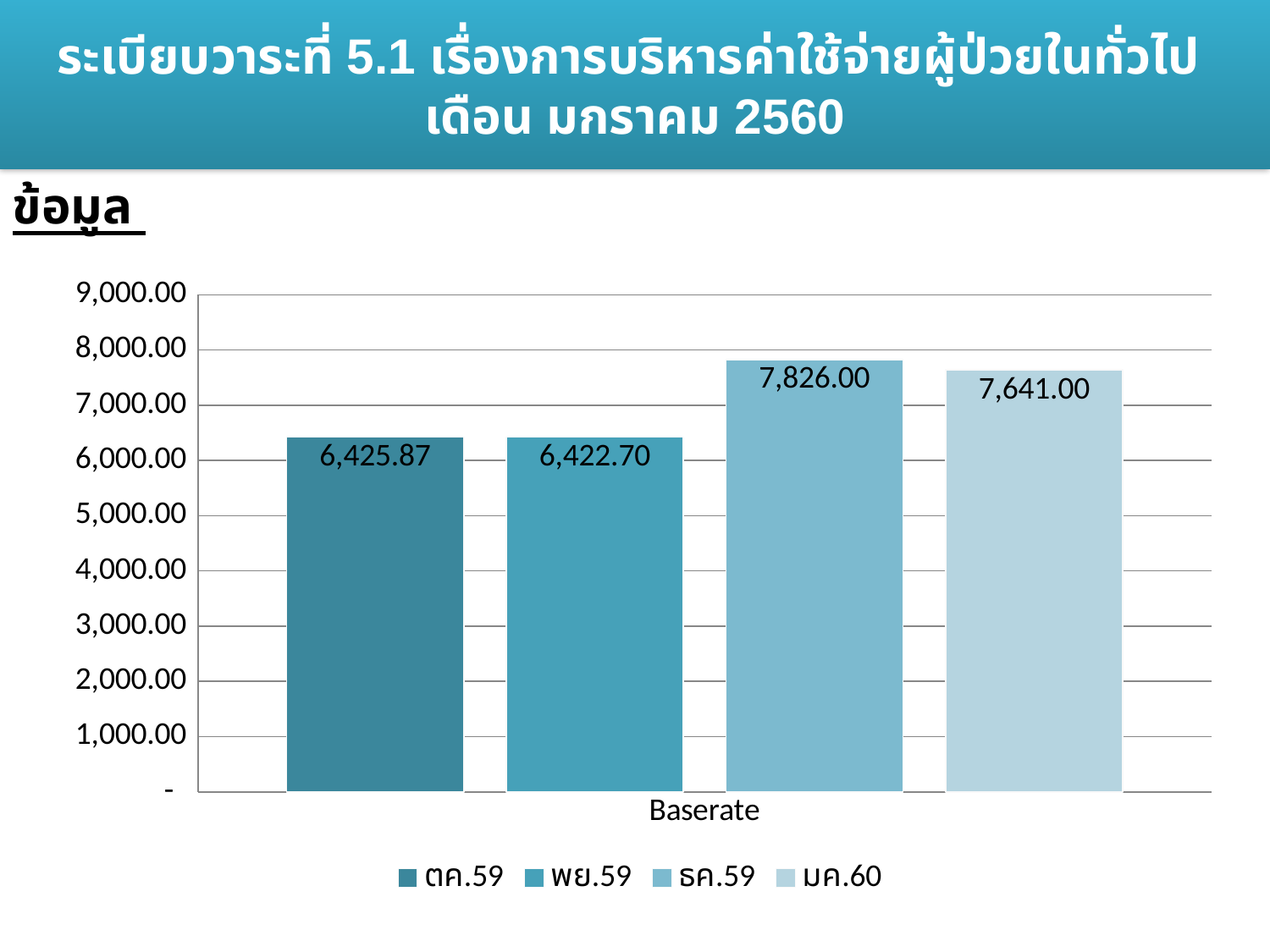

# ระเบียบวาระที่ 5.1 เรื่องการบริหารค่าใช้จ่ายผู้ป่วยในทั่วไป เดือน มกราคม 2560
ข้อมูล

### Chart

| Category | ตค.59 | พย.59 | ธค.59 | มค.60 |
|---|---|---|---|---|
| Baserate | 6425.865199498779 | 6422.695681734231 | 7826.0 | 7641.0 |